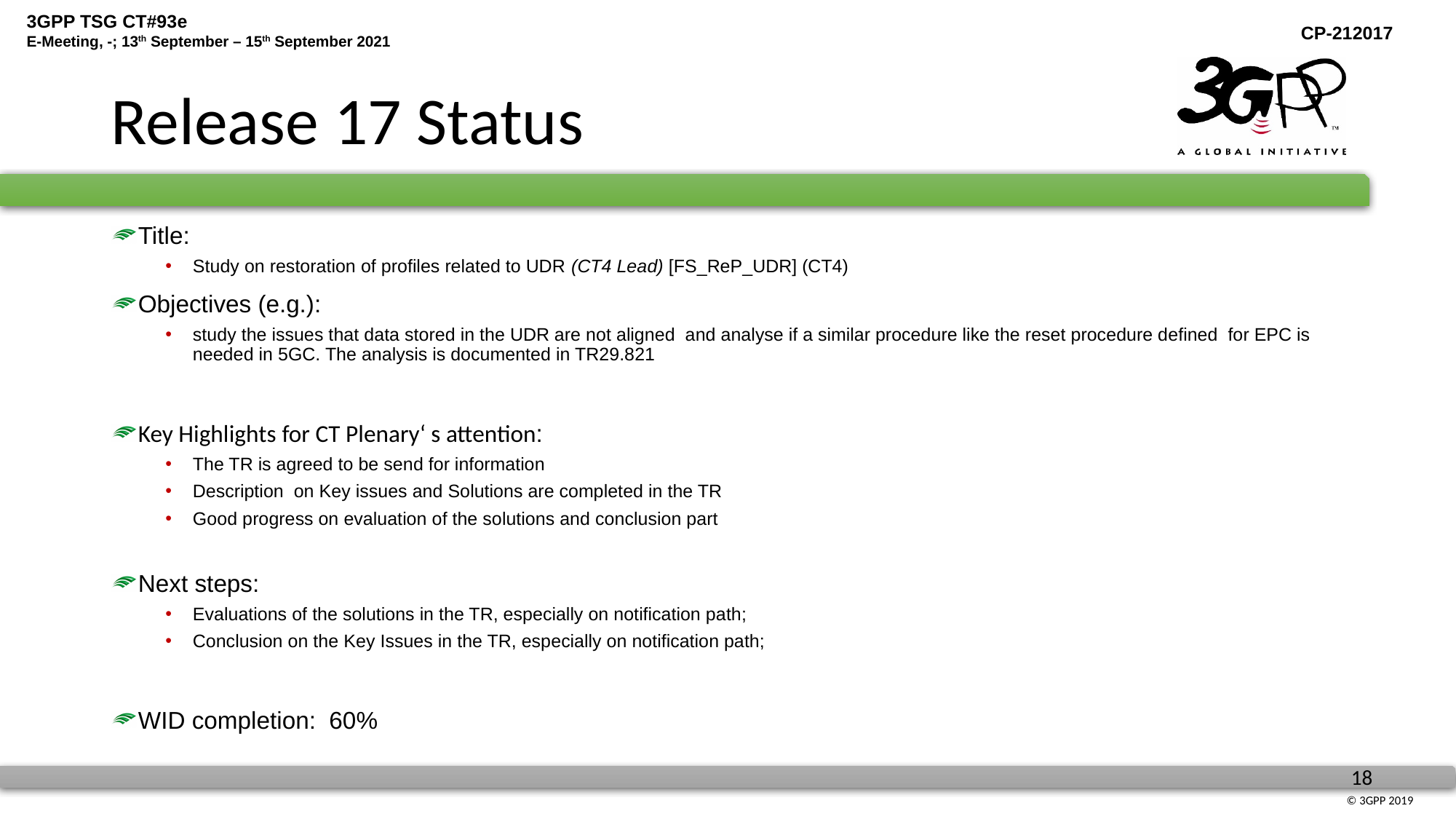

# Release 17 Status
Title:
Study on restoration of profiles related to UDR (CT4 Lead) [FS_ReP_UDR] (CT4)
Objectives (e.g.):
study the issues that data stored in the UDR are not aligned  and analyse if a similar procedure like the reset procedure defined  for EPC is needed in 5GC. The analysis is documented in TR29.821

Key Highlights for CT Plenary‘ s attention:
The TR is agreed to be send for information
Description  on Key issues and Solutions are completed in the TR
Good progress on evaluation of the solutions and conclusion part

Next steps:
Evaluations of the solutions in the TR, especially on notification path;
Conclusion on the Key Issues in the TR, especially on notification path;

WID completion:  60%